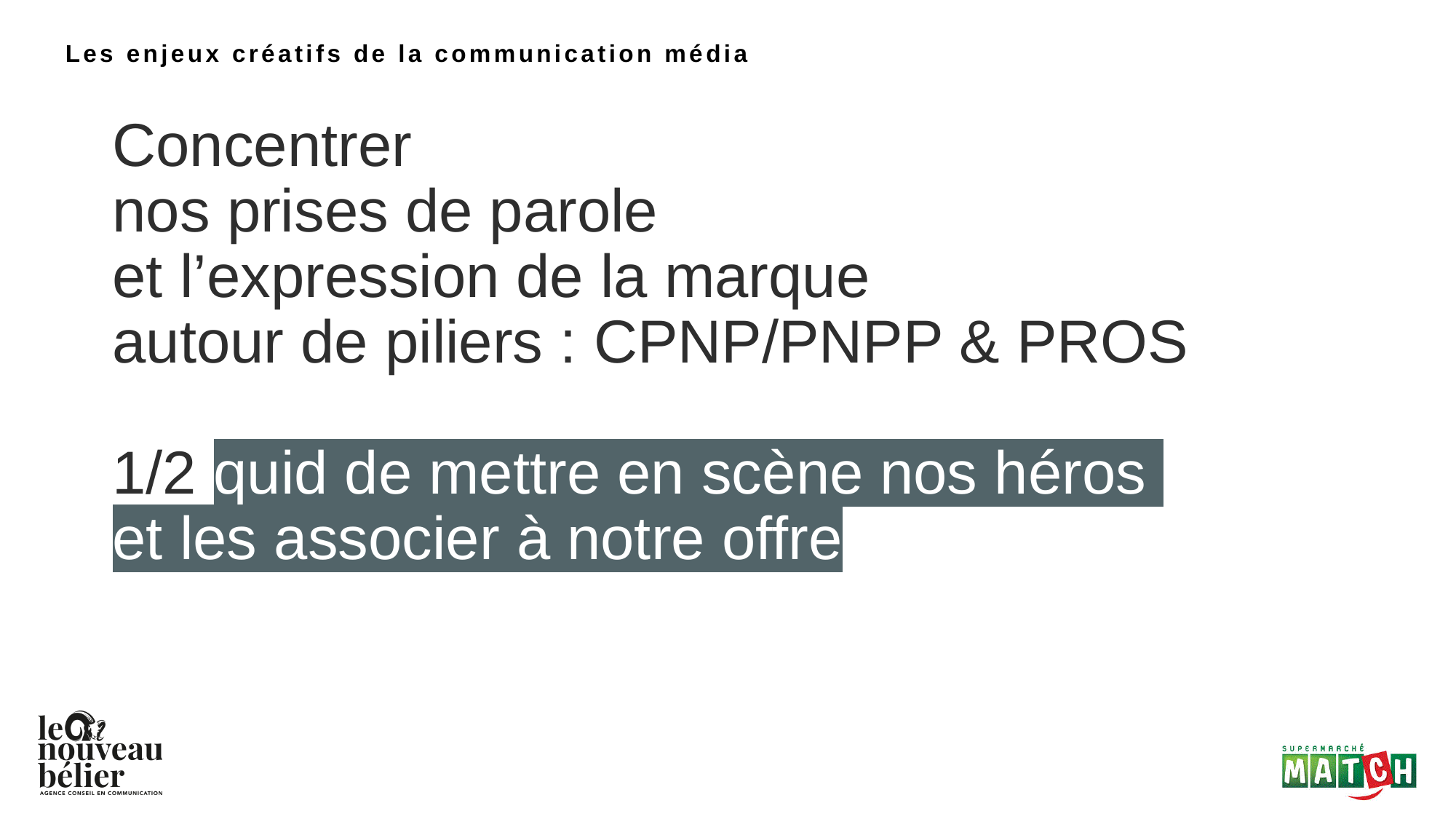

Les enjeux créatifs de la communication média
Concentrer
nos prises de parole
et l’expression de la marque
autour de piliers : CPNP/PNPP & PROS
1/2 quid de mettre en scène nos héros
et les associer à notre offre